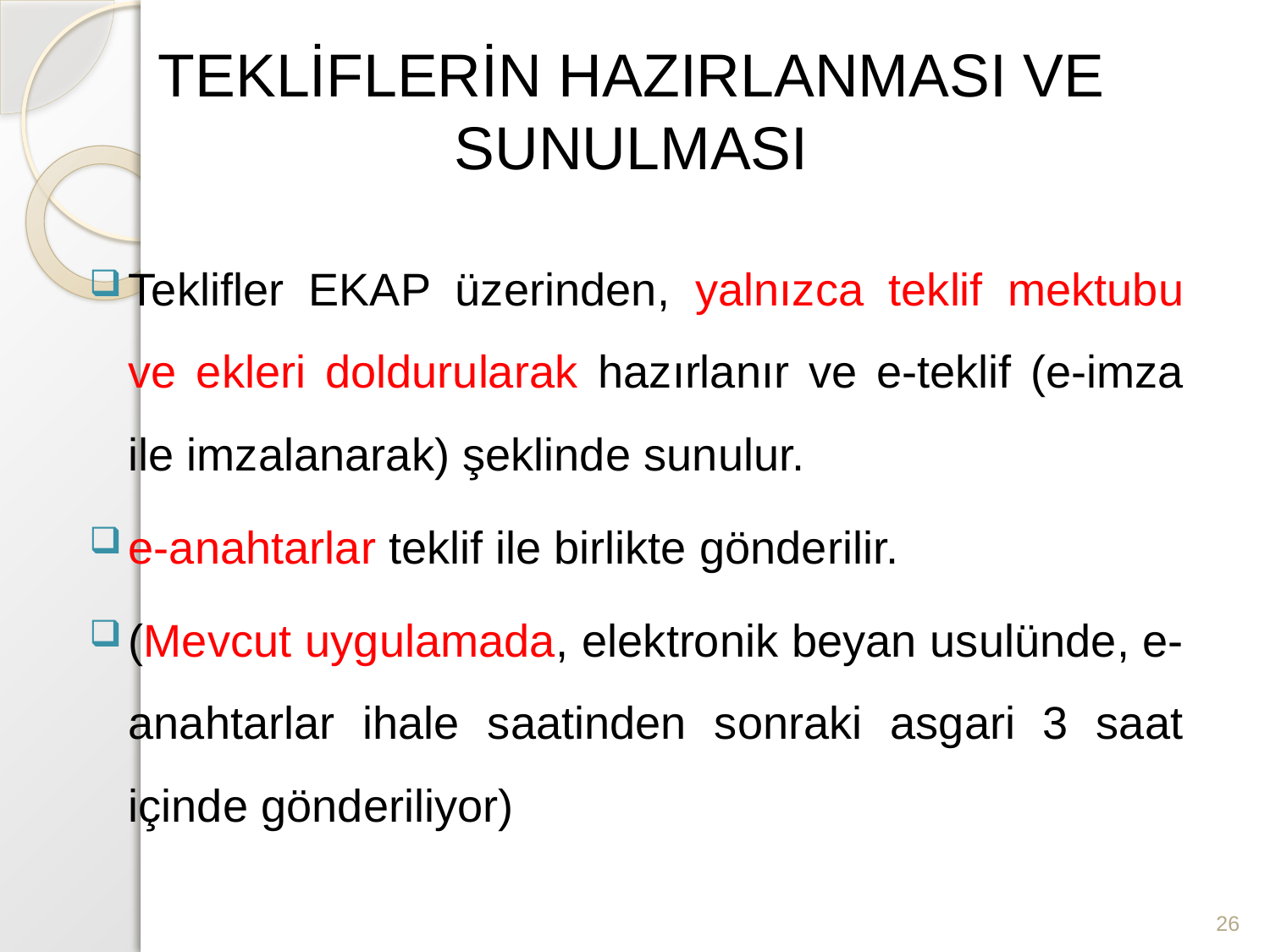

# TEKLİFLERİN HAZIRLANMASI VE SUNULMASI
Teklifler EKAP üzerinden, yalnızca teklif mektubu ve ekleri doldurularak hazırlanır ve e-teklif (e-imza ile imzalanarak) şeklinde sunulur.
e-anahtarlar teklif ile birlikte gönderilir.
(Mevcut uygulamada, elektronik beyan usulünde, e-anahtarlar ihale saatinden sonraki asgari 3 saat içinde gönderiliyor)

26